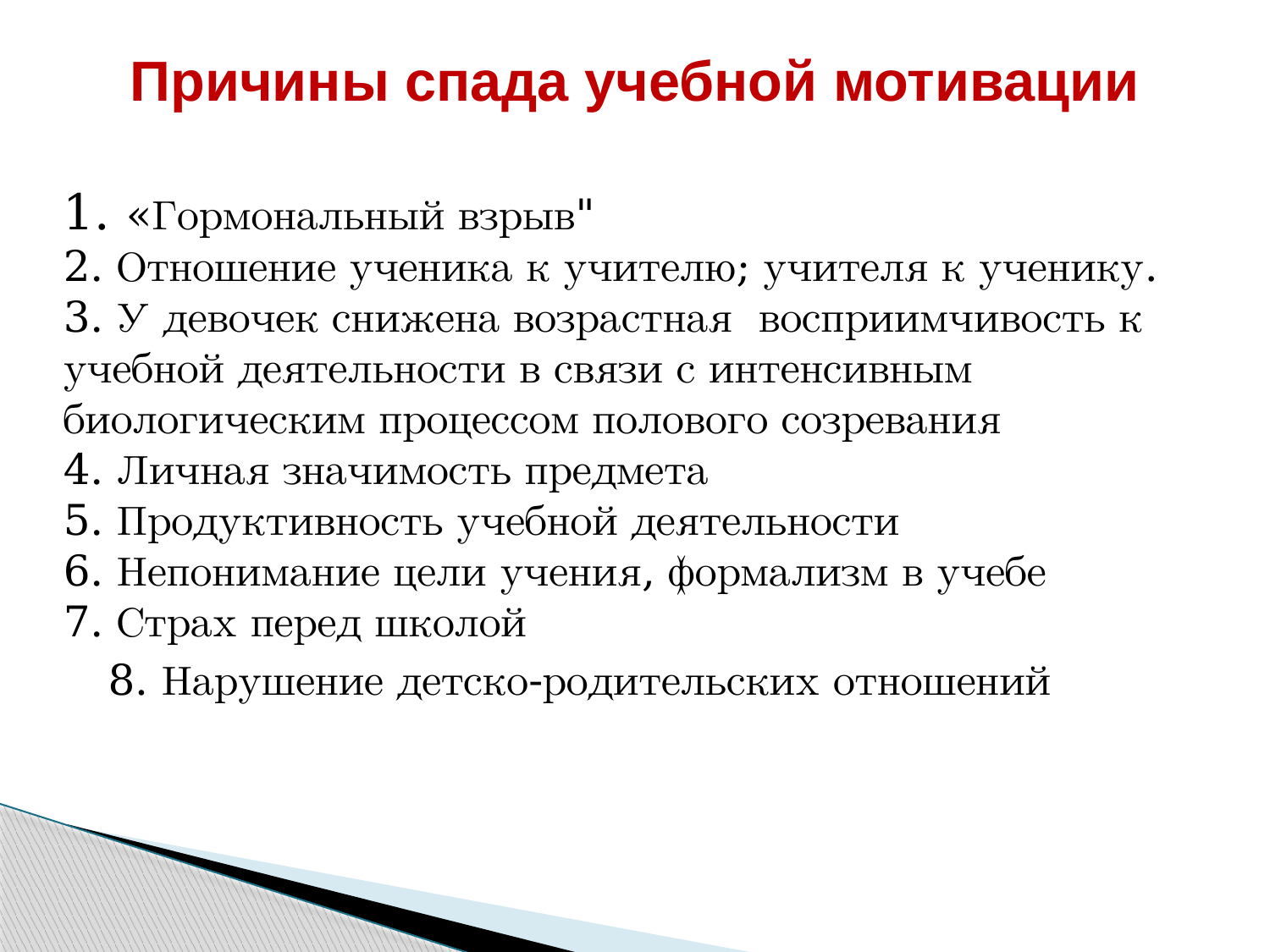

# Причины спада учебной мотивации
1. «Гормональный взрыв"
2. Отношение ученика к учителю; учителя к ученику.
3. У девочек снижена возрастная  восприимчивость к учебной деятельности в связи с интенсивным биологическим процессом полового созревания
4. Личная значимость предмета
5. Продуктивность учебной деятельности
6. Непонимание цели учения, формализм в учебе
7. Страх перед школой
      8. Нарушение детско-родительских отношений